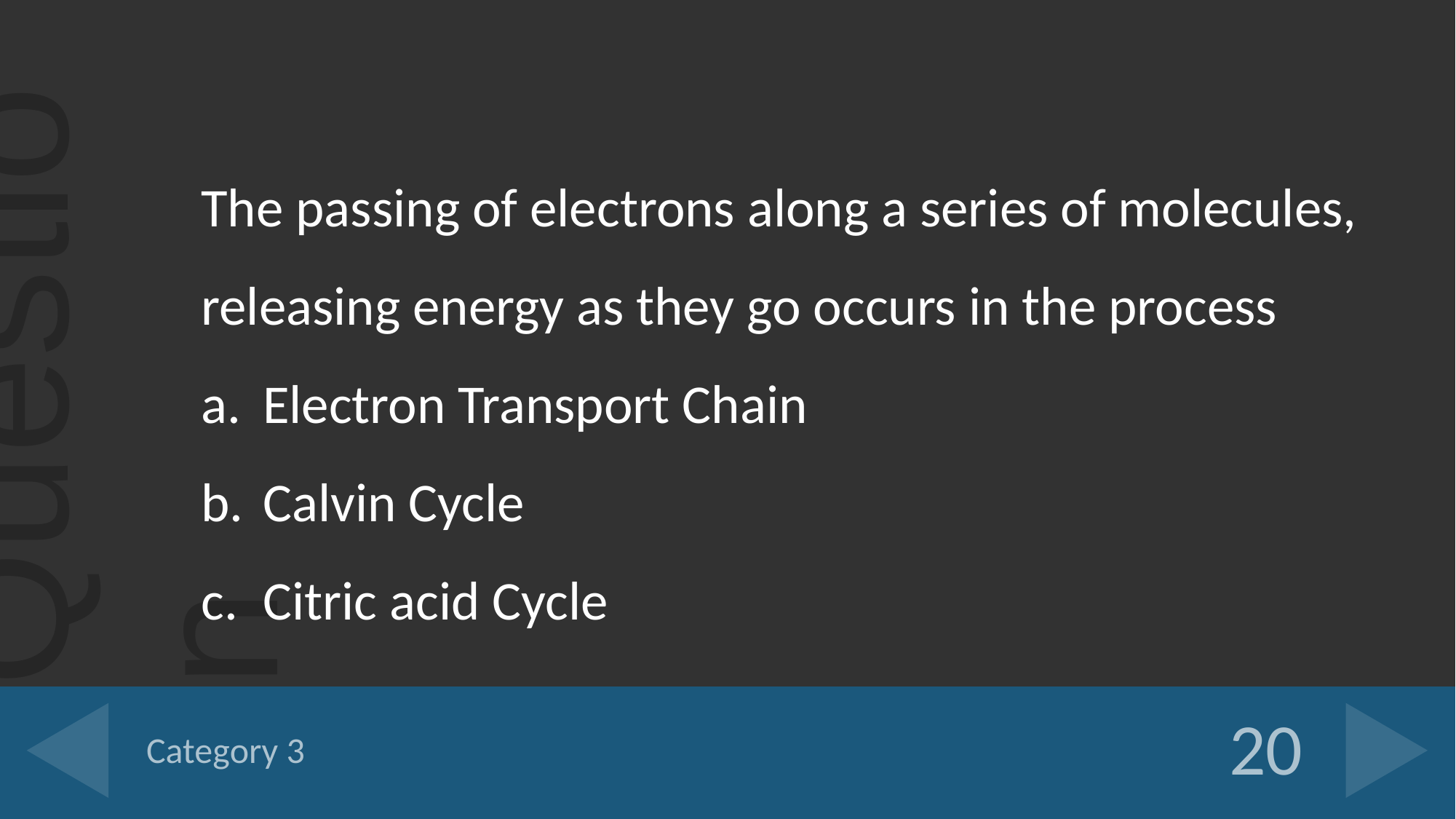

The passing of electrons along a series of molecules, releasing energy as they go occurs in the process
Electron Transport Chain
Calvin Cycle
Citric acid Cycle
# Category 3
20